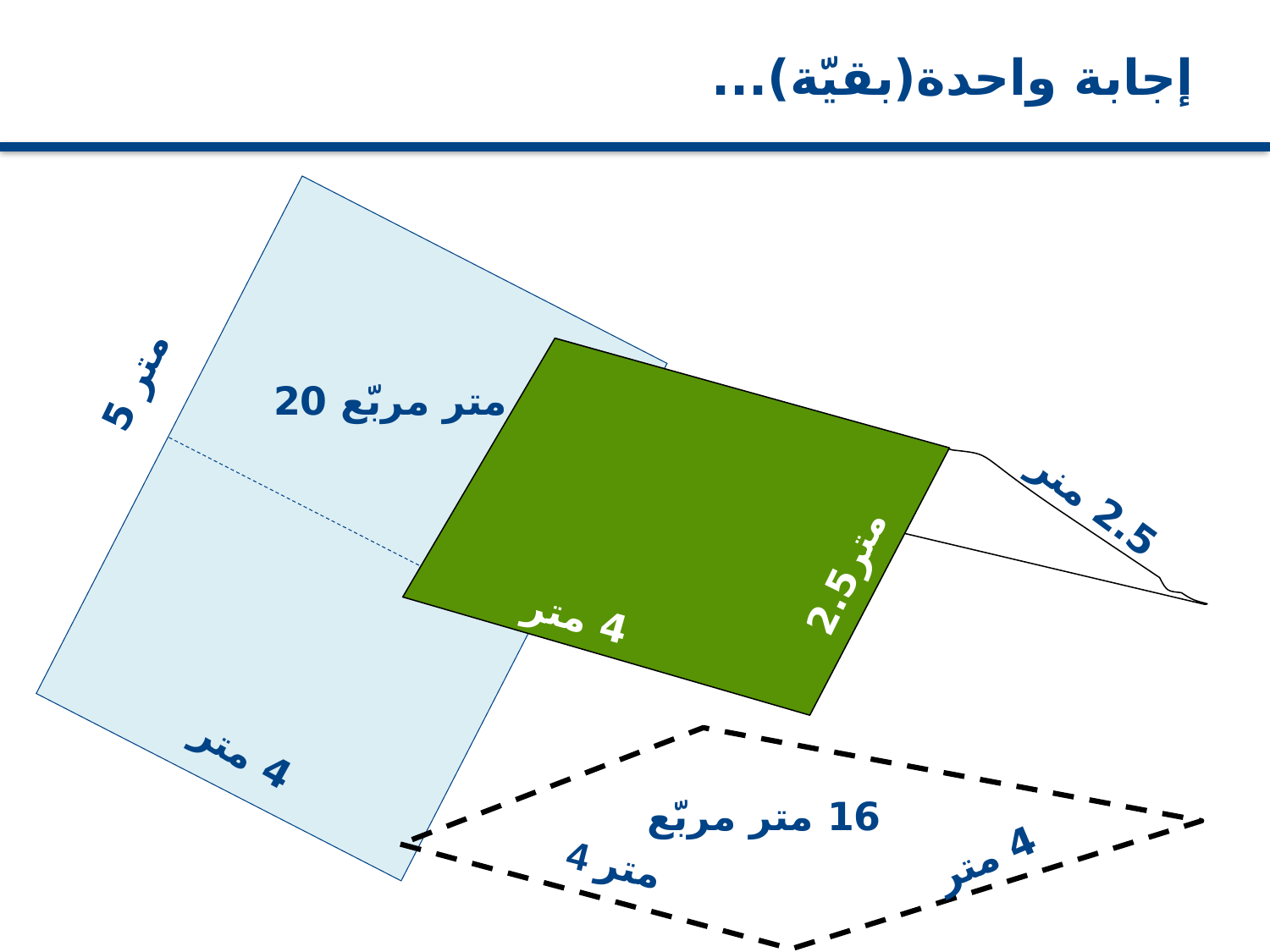

# إجابة واحدة(بقيّة)...

2.5 منر
متر2.5
4 متر

4 متر
4 متر
متر 5
متر مربّع 20

4 متر
16 متر مربّع